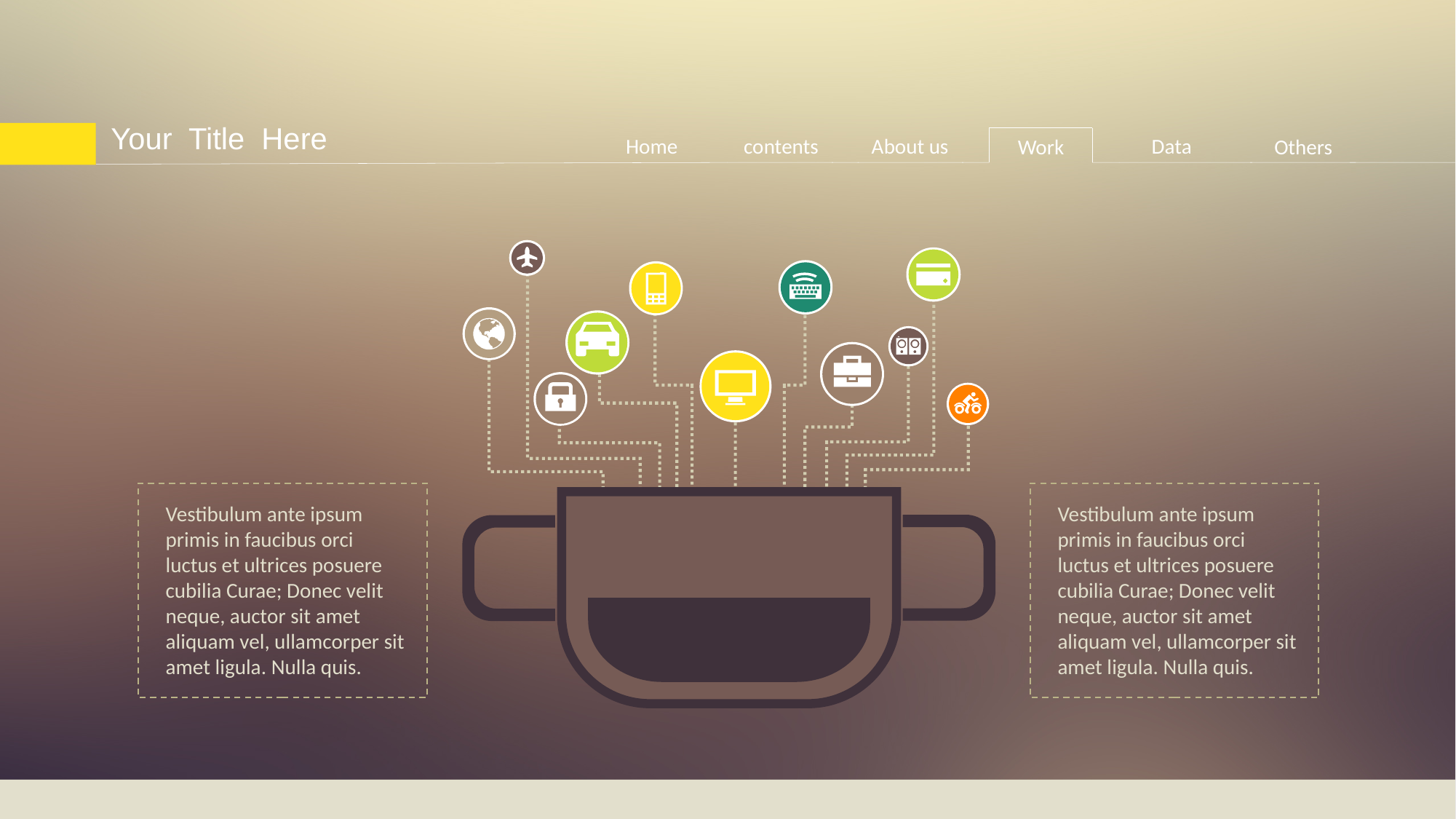

Your  Title  Here

Home
contents
About us

Data
Work
Others

Vestibulum ante ipsum primis in faucibus orci luctus et ultrices posuere cubilia Curae; Donec velit neque, auctor sit amet aliquam vel, ullamcorper sit amet ligula. Nulla quis.
Vestibulum ante ipsum primis in faucibus orci luctus et ultrices posuere cubilia Curae; Donec velit neque, auctor sit amet aliquam vel, ullamcorper sit amet ligula. Nulla quis.